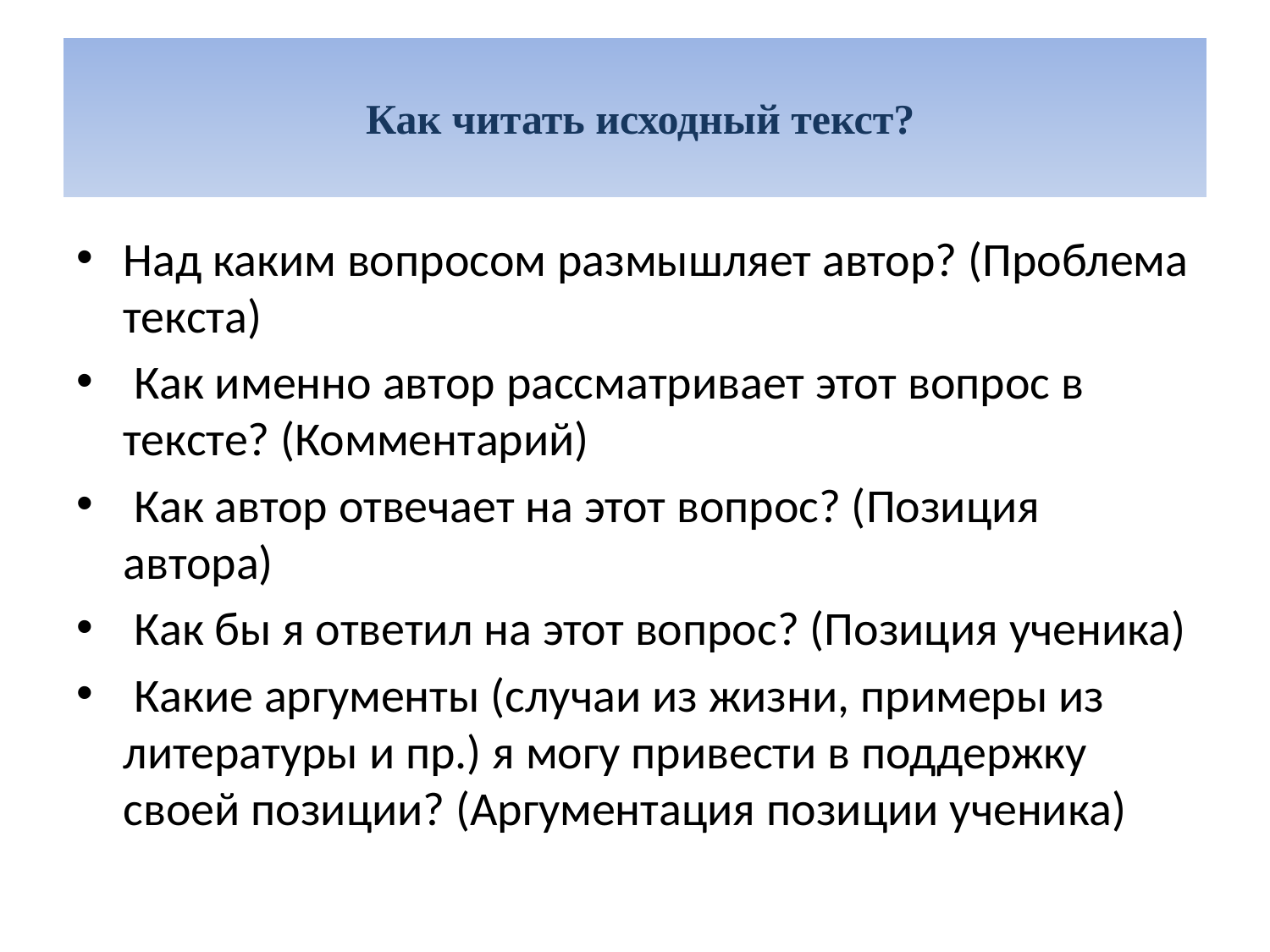

# Как читать исходный текст?
Над каким вопросом размышляет автор? (Проблема текста)
 Как именно автор рассматривает этот вопрос в тексте? (Комментарий)
 Как автор отвечает на этот вопрос? (Позиция автора)
 Как бы я ответил на этот вопрос? (Позиция ученика)
 Какие аргументы (случаи из жизни, примеры из литературы и пр.) я могу привести в поддержку своей позиции? (Аргументация позиции ученика)